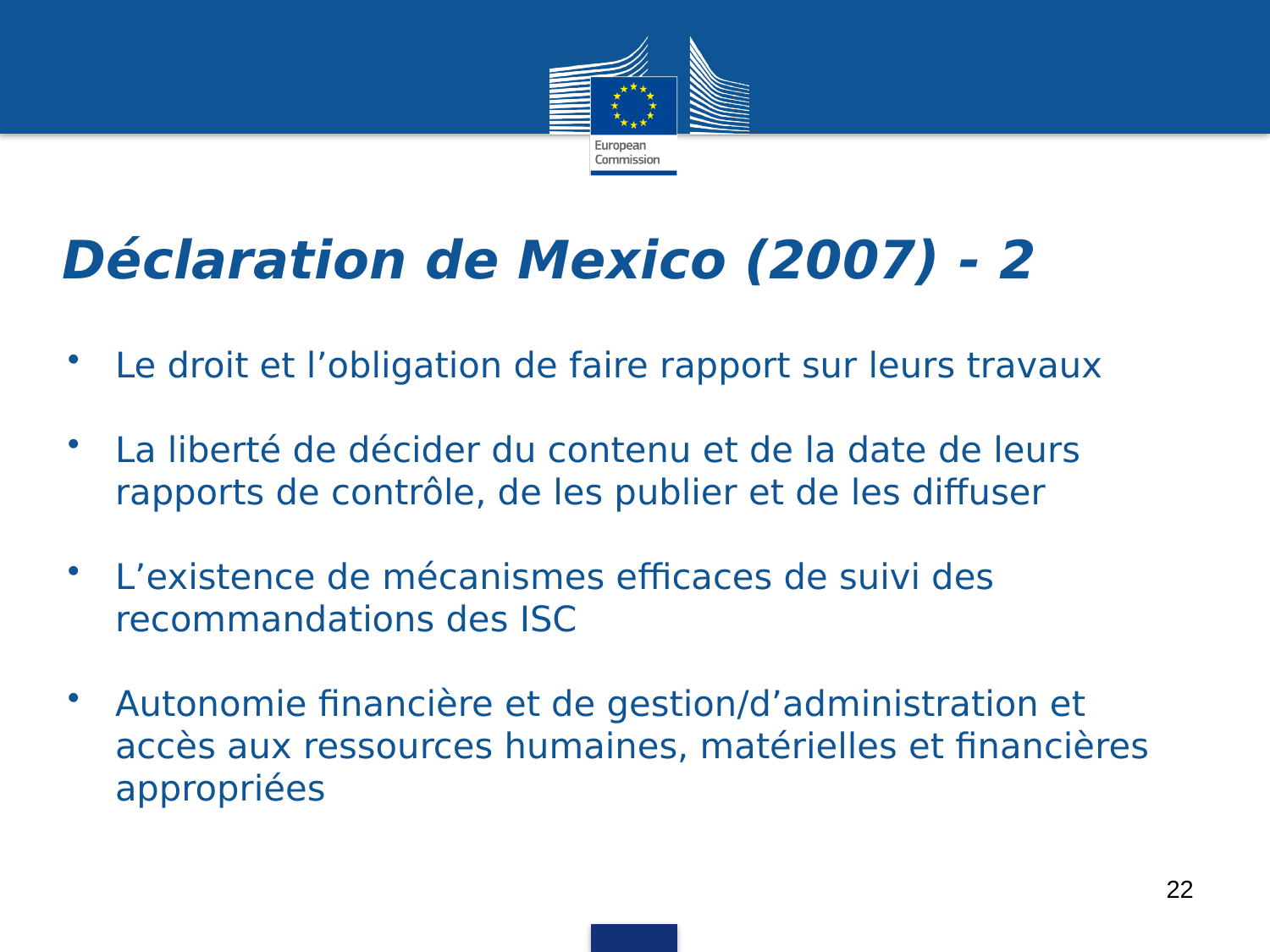

# Déclaration de Mexico (2007) - 2
Le droit et l’obligation de faire rapport sur leurs travaux
La liberté de décider du contenu et de la date de leurs rapports de contrôle, de les publier et de les diffuser
L’existence de mécanismes efficaces de suivi des recommandations des ISC
Autonomie financière et de gestion/d’administration et accès aux ressources humaines, matérielles et financières appropriées

22